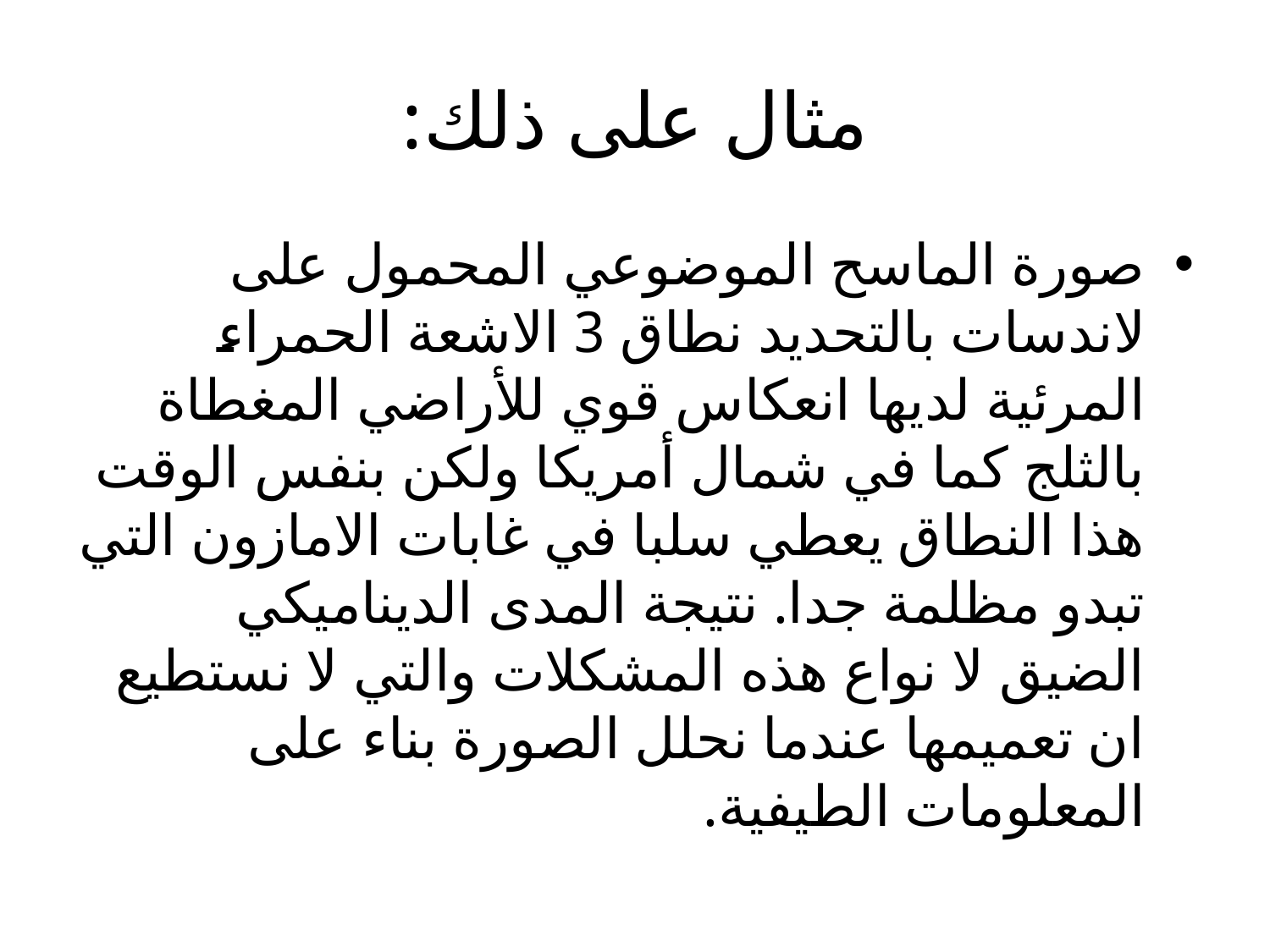

# مثال على ذلك:
صورة الماسح الموضوعي المحمول على لاندسات بالتحديد نطاق 3 الاشعة الحمراء المرئية لديها انعكاس قوي للأراضي المغطاة بالثلج كما في شمال أمريكا ولكن بنفس الوقت هذا النطاق يعطي سلبا في غابات الامازون التي تبدو مظلمة جدا. نتيجة المدى الديناميكي الضيق لا نواع هذه المشكلات والتي لا نستطيع ان تعميمها عندما نحلل الصورة بناء على المعلومات الطيفية.